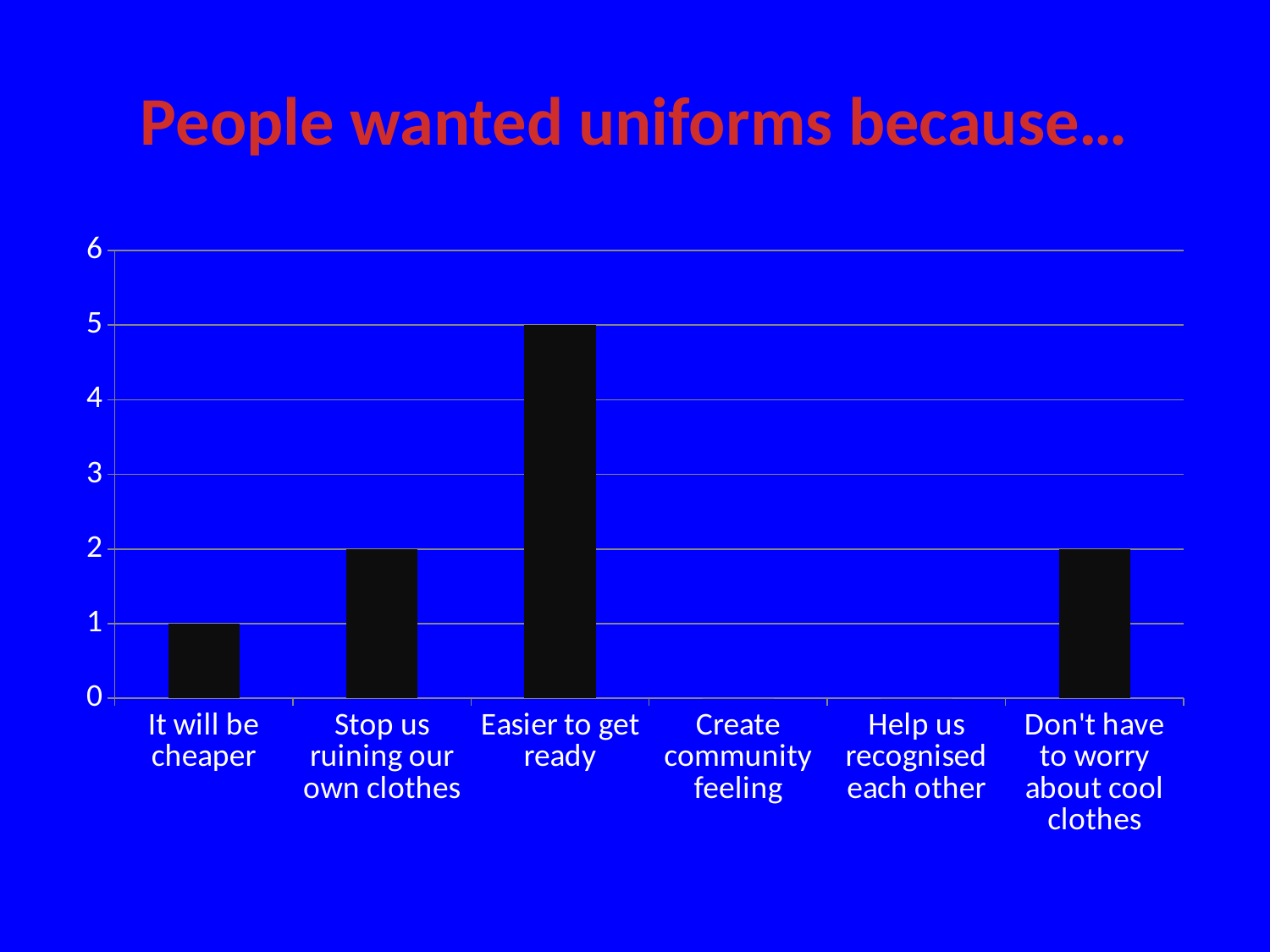

# People wanted uniforms because…

### Chart

| Category | Number |
|---|---|
| It will be cheaper | 1.0 |
| Stop us ruining our own clothes | 2.0 |
| Easier to get ready | 5.0 |
| Create community feeling | 0.0 |
| Help us recognised each other | 0.0 |
| Don't have to worry about cool clothes | 2.0 |